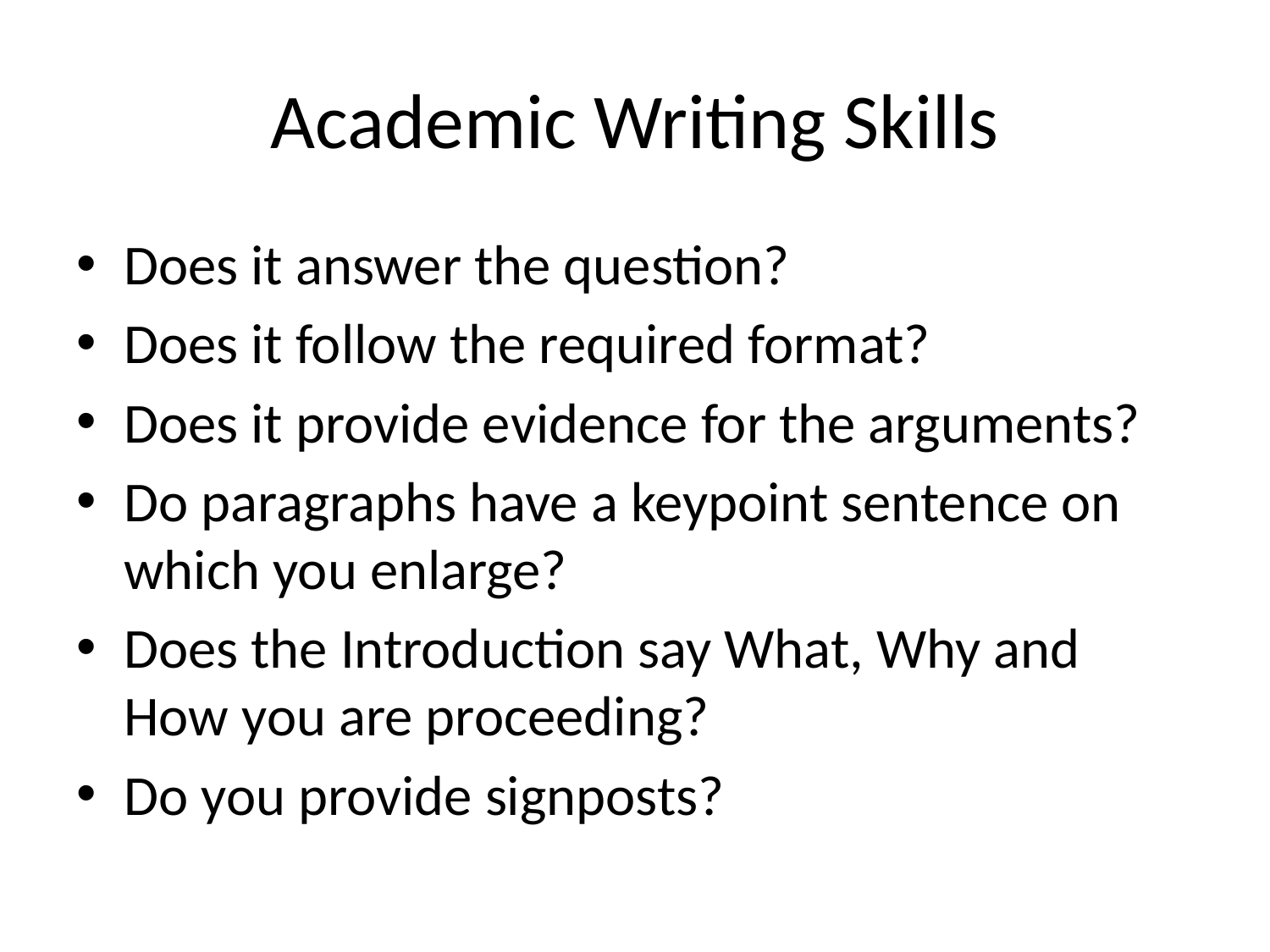

# Academic Writing Skills
Does it answer the question?
Does it follow the required format?
Does it provide evidence for the arguments?
Do paragraphs have a keypoint sentence on which you enlarge?
Does the Introduction say What, Why and How you are proceeding?
Do you provide signposts?